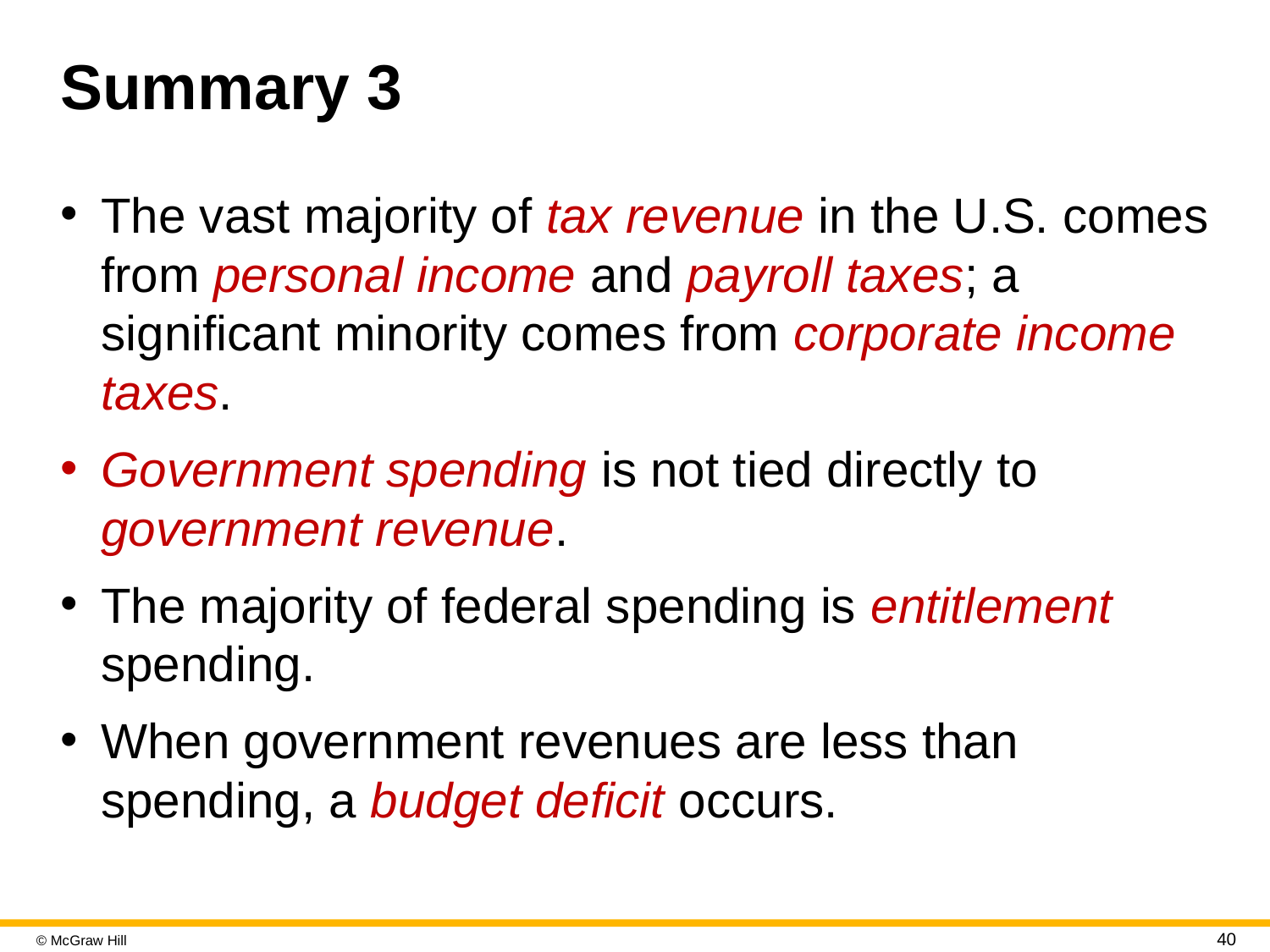

# Summary 3
The vast majority of tax revenue in the U.S. comes from personal income and payroll taxes; a significant minority comes from corporate income taxes.
Government spending is not tied directly to government revenue.
The majority of federal spending is entitlement spending.
When government revenues are less than spending, a budget deficit occurs.